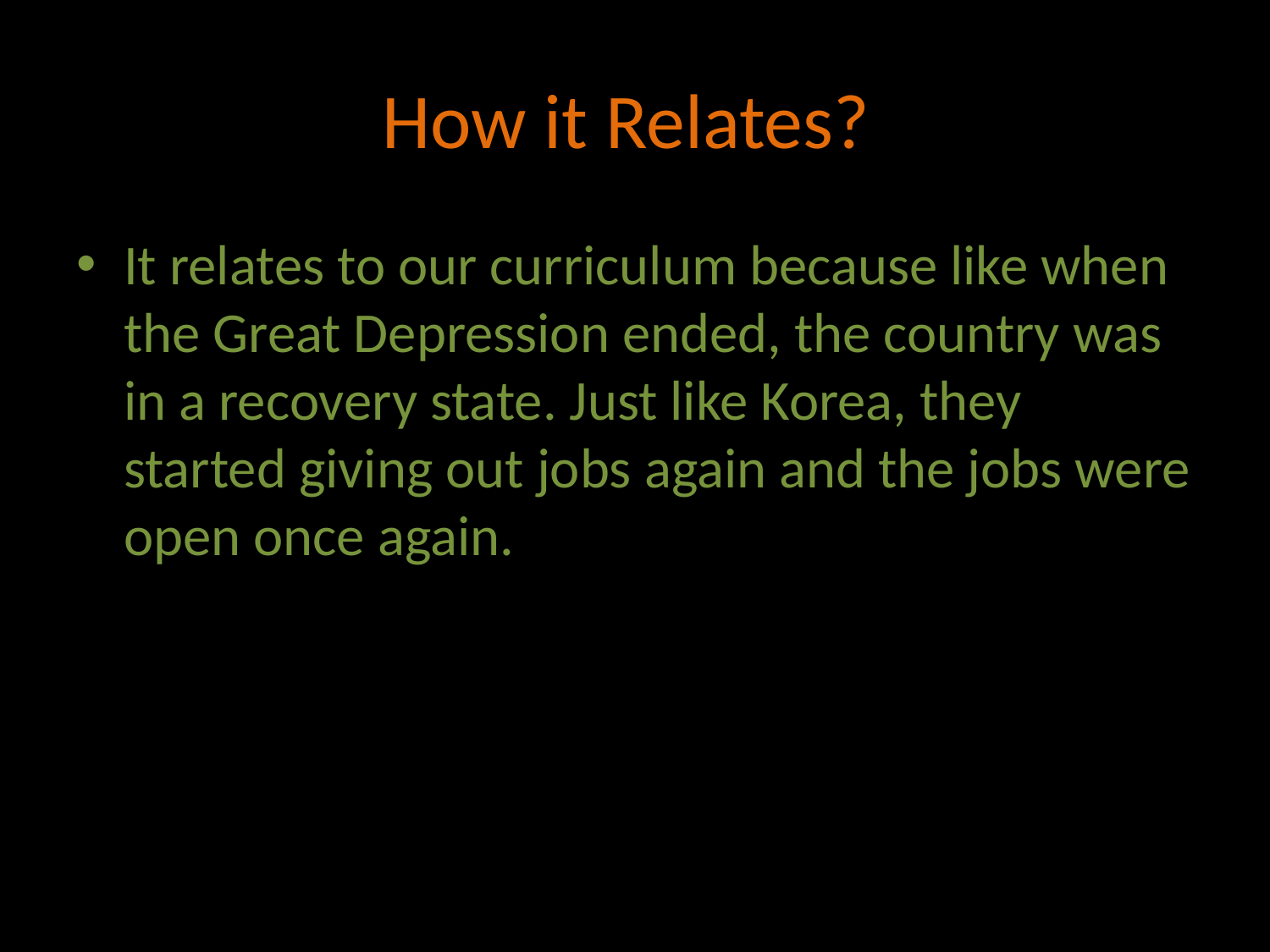

# How it Relates?
It relates to our curriculum because like when the Great Depression ended, the country was in a recovery state. Just like Korea, they started giving out jobs again and the jobs were open once again.